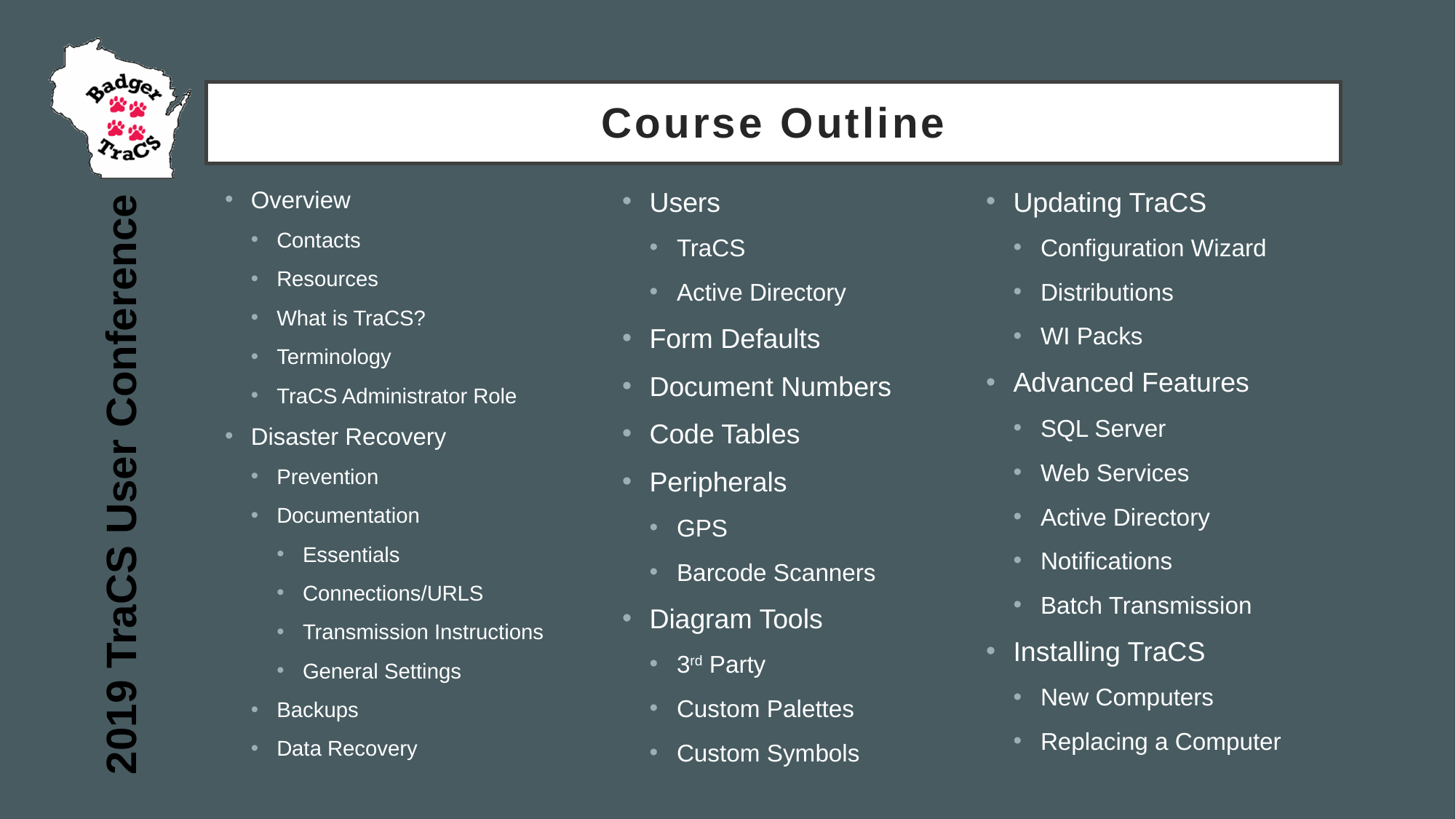

# Course Outline
Users
TraCS
Active Directory
Form Defaults
Document Numbers
Code Tables
Peripherals
GPS
Barcode Scanners
Diagram Tools
3rd Party
Custom Palettes
Custom Symbols

Updating TraCS
Configuration Wizard
Distributions
WI Packs
Advanced Features
SQL Server
Web Services
Active Directory
Notifications
Batch Transmission
Installing TraCS
New Computers
Replacing a Computer

Overview
Contacts
Resources
What is TraCS?
Terminology
TraCS Administrator Role
Disaster Recovery
Prevention
Documentation
Essentials
Connections/URLS
Transmission Instructions
General Settings
Backups
Data Recovery